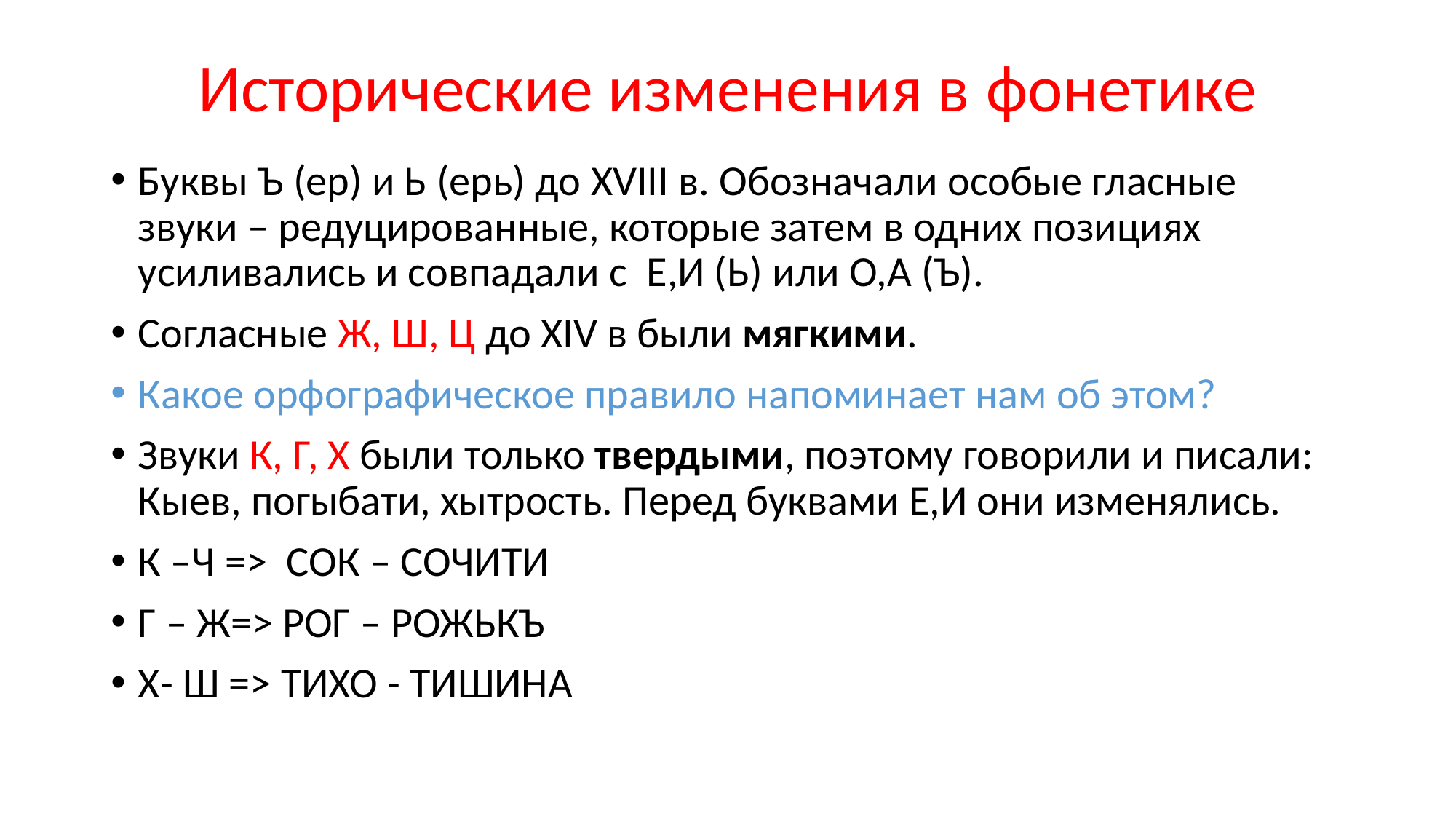

# Исторические изменения в фонетике
Буквы Ъ (ер) и Ь (ерь) до XVIII в. Обозначали особые гласные звуки – редуцированные, которые затем в одних позициях усиливались и совпадали с  Е,И (Ь) или О,А (Ъ).
Согласные Ж, Ш, Ц до XIV в были мягкими.
Какое орфографическое правило напоминает нам об этом?
Звуки К, Г, Х были только твердыми, поэтому говорили и писали: Кыев, погыбати, хытрость. Перед буквами Е,И они изменялись.
К –Ч =>  СОК – СОЧИТИ
Г – Ж=> РОГ – РОЖЬКЪ
Х- Ш => ТИХО - ТИШИНА